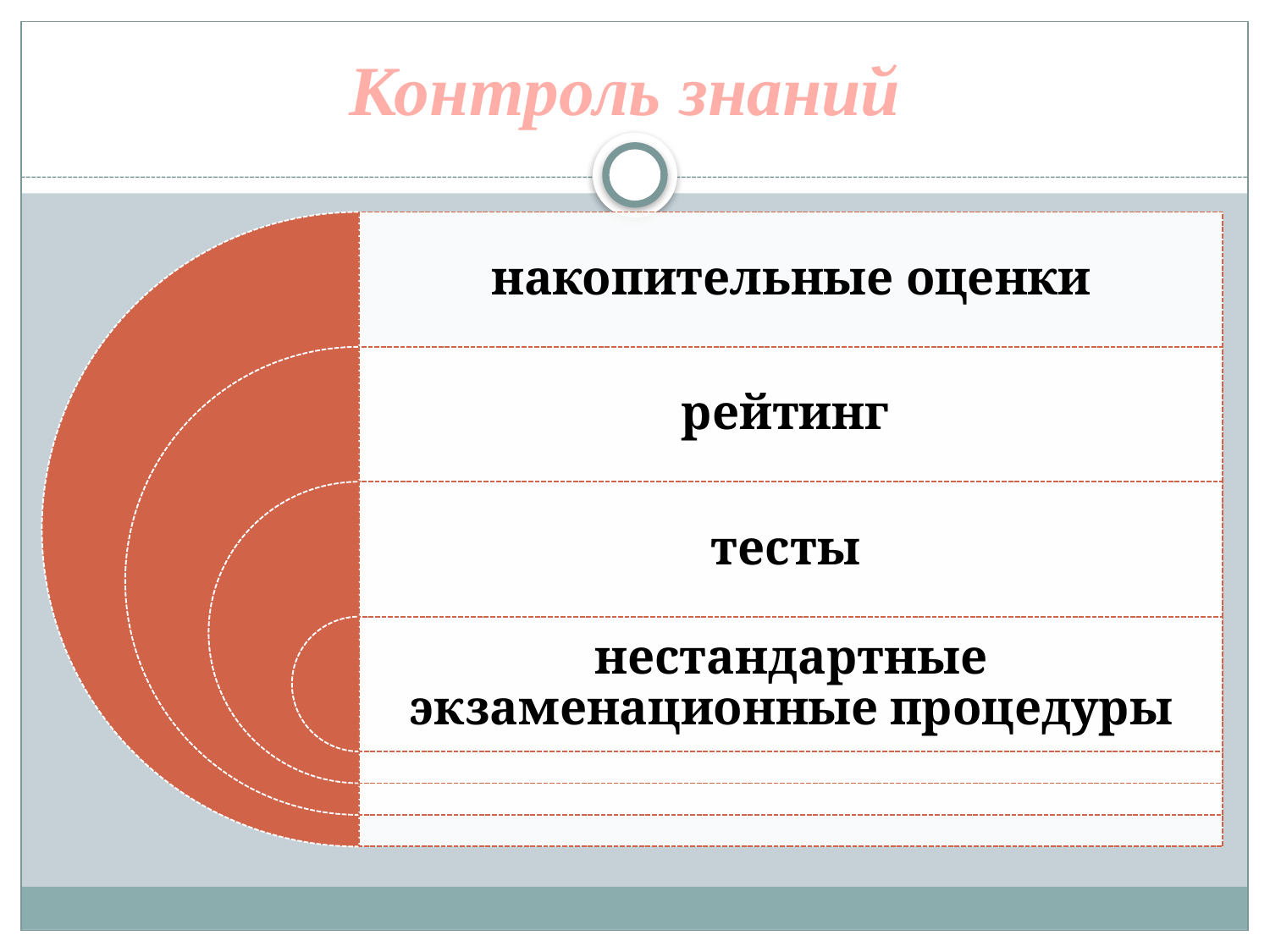

# Контроль знаний
накопительные оценки
рейтинг
тесты
нестандартные экзаменационные процедуры